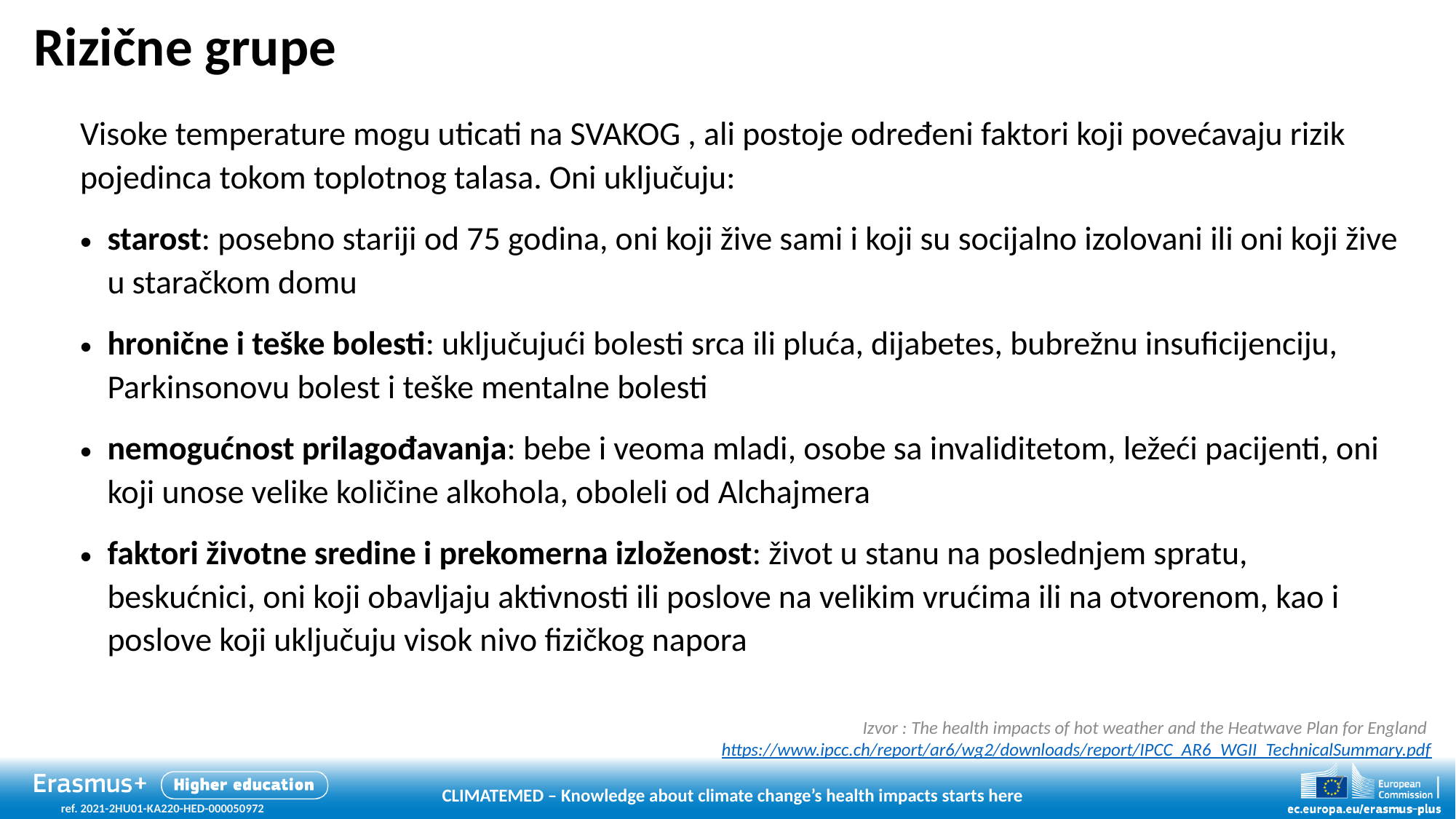

7
# Rizične grupe
Visoke temperature mogu uticati na SVAKOG , ali postoje određeni faktori koji povećavaju rizik pojedinca tokom toplotnog talasa. Oni uključuju:
starost: posebno stariji od 75 godina, oni koji žive sami i koji su socijalno izolovani ili oni koji žive u staračkom domu
hronične i teške bolesti: uključujući bolesti srca ili pluća, dijabetes, bubrežnu insuficijenciju, Parkinsonovu bolest i teške mentalne bolesti
nemogućnost prilagođavanja: bebe i veoma mladi, osobe sa invaliditetom, ležeći pacijenti, oni koji unose velike količine alkohola, oboleli od Alchajmera
faktori životne sredine i prekomerna izloženost: život u stanu na poslednjem spratu, beskućnici, oni koji obavljaju aktivnosti ili poslove na velikim vrućima ili na otvorenom, kao i poslove koji uključuju visok nivo fizičkog napora

Izvor : The health impacts of hot weather and the Heatwave Plan for England https://www.ipcc.ch/report/ar6/wg2/downloads/report/IPCC_AR6_WGII_TechnicalSummary.pdf